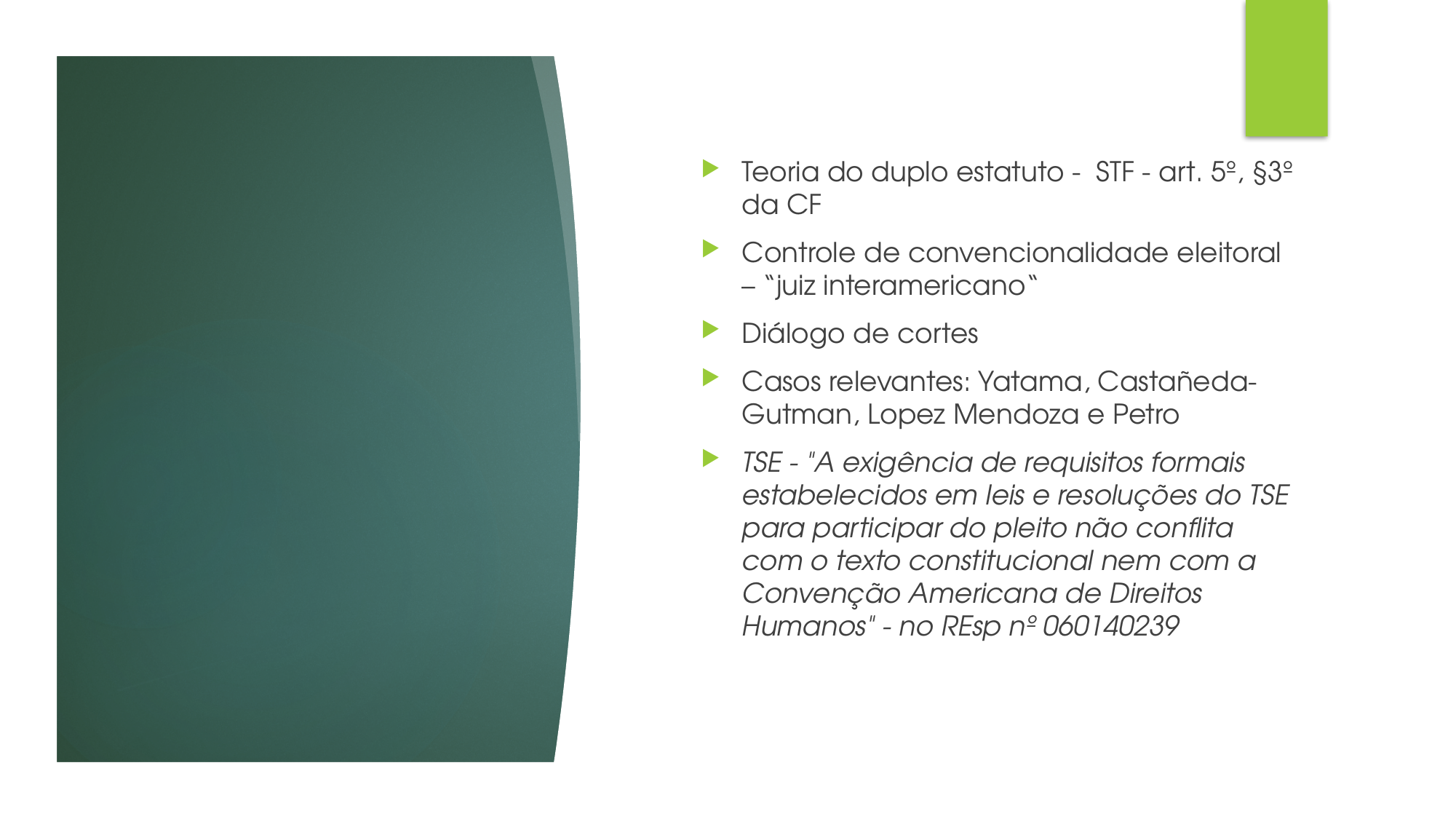

#
Teoria do duplo estatuto -  STF - art. 5º, §3º da CF
Controle de convencionalidade eleitoral – “juiz interamericano“
Diálogo de cortes
Casos relevantes: Yatama, Castañeda-Gutman, Lopez Mendoza e Petro
TSE - "A exigência de requisitos formais estabelecidos em leis e resoluções do TSE para participar do pleito não conflita com o texto constitucional nem com a Convenção Americana de Direitos Humanos" - no REsp nº 060140239